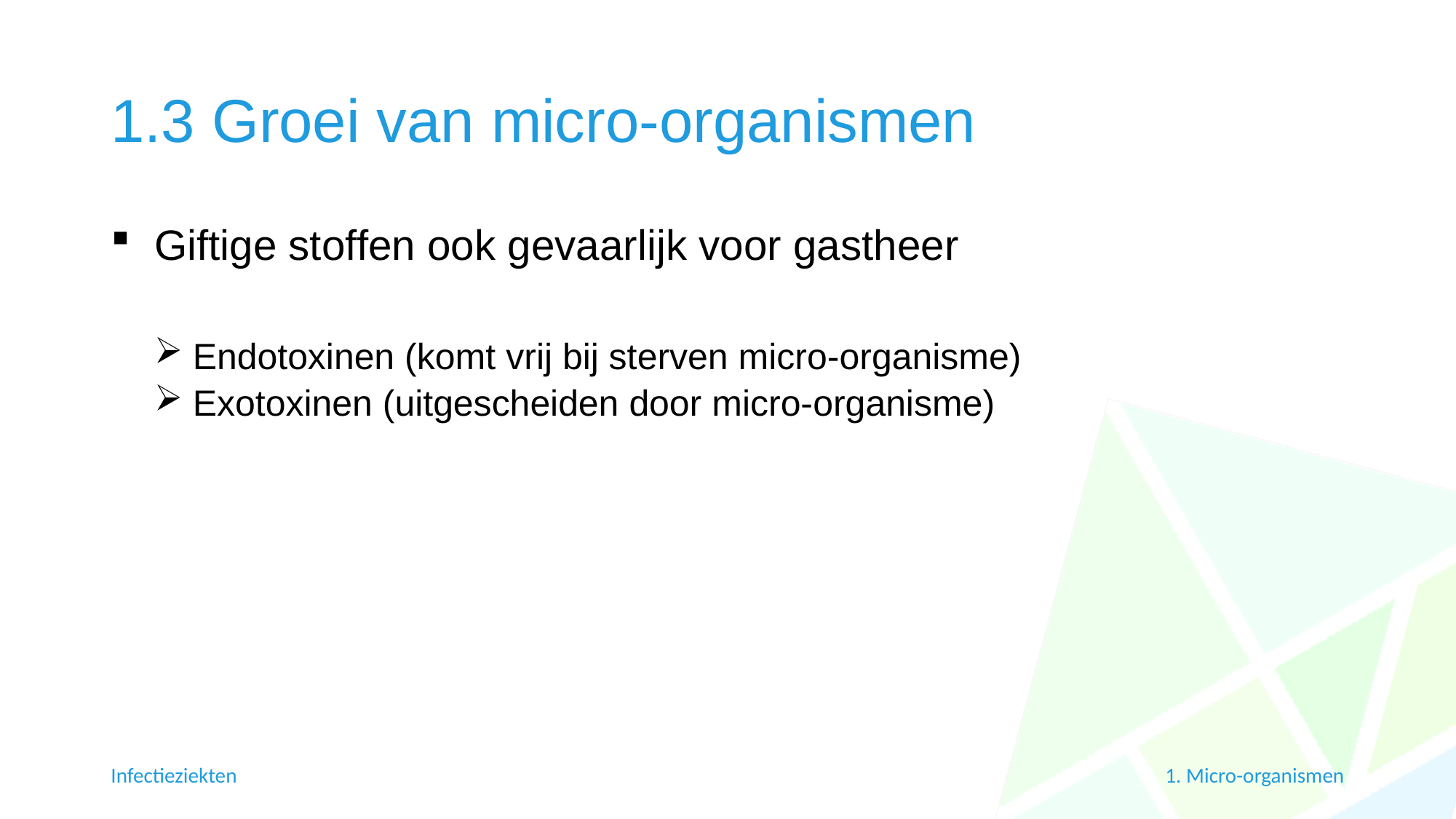

# 1.3 Groei van micro-organismen
Giftige stoffen ook gevaarlijk voor gastheer

Endotoxinen (komt vrij bij sterven micro-organisme)
Exotoxinen (uitgescheiden door micro-organisme)
Infectieziekten
1. Micro-organismen